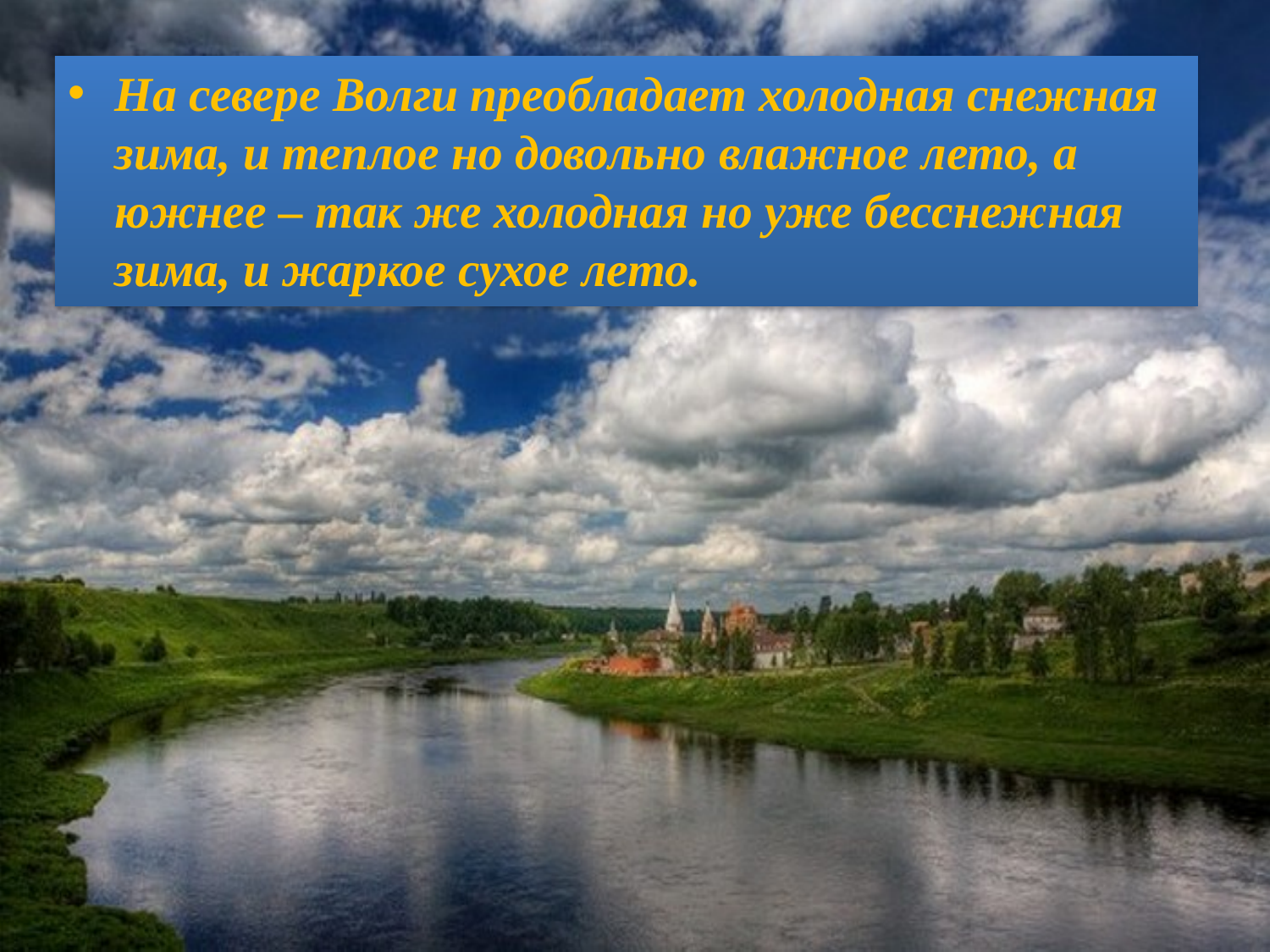

На севере Волги преобладает холодная снежная зима, и теплое но довольно влажное лето, а южнее – так же холодная но уже бесснежная зима, и жаркое сухое лето.